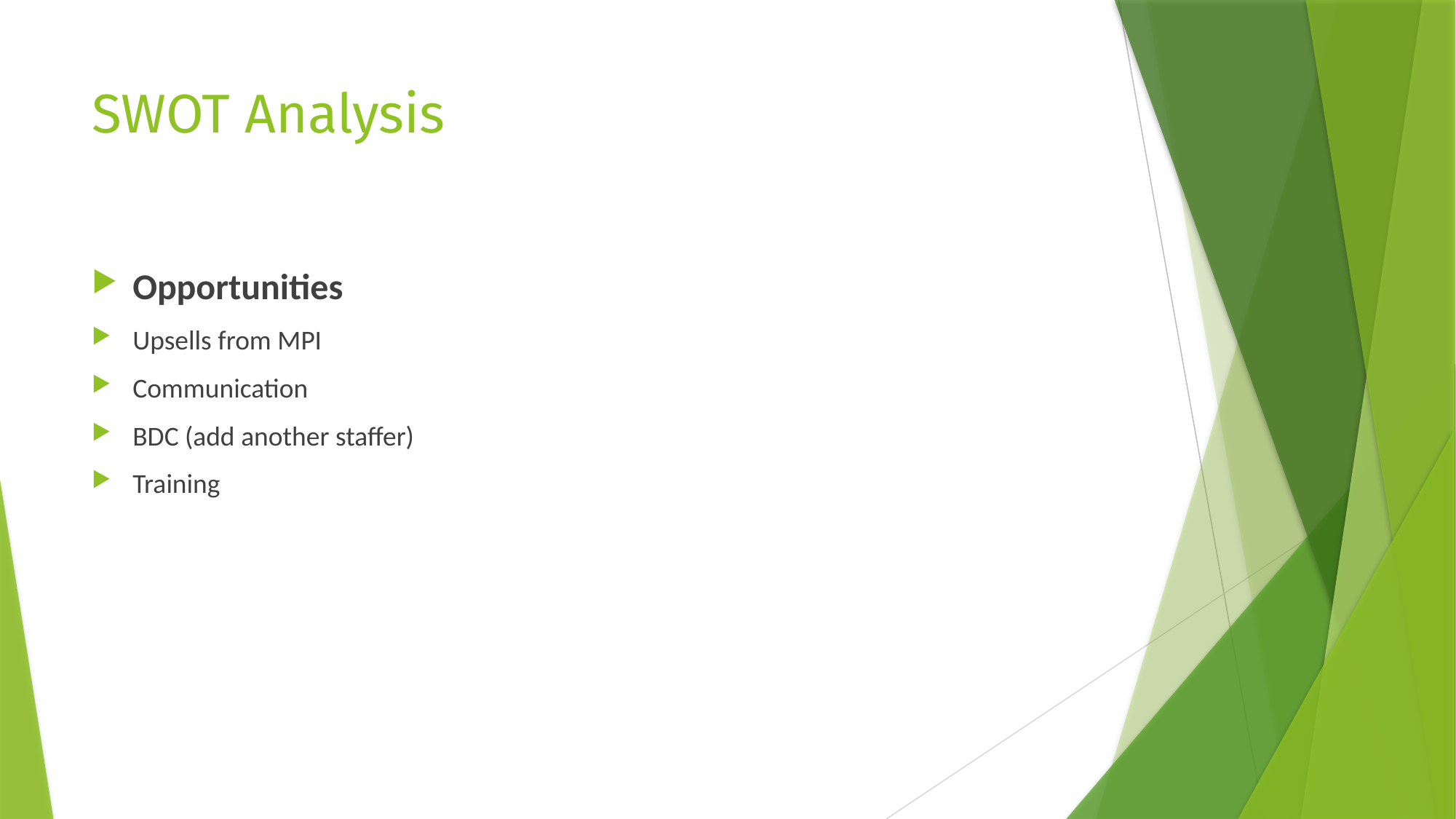

# SWOT Analysis
Opportunities
Upsells from MPI
Communication
BDC (add another staffer)
Training